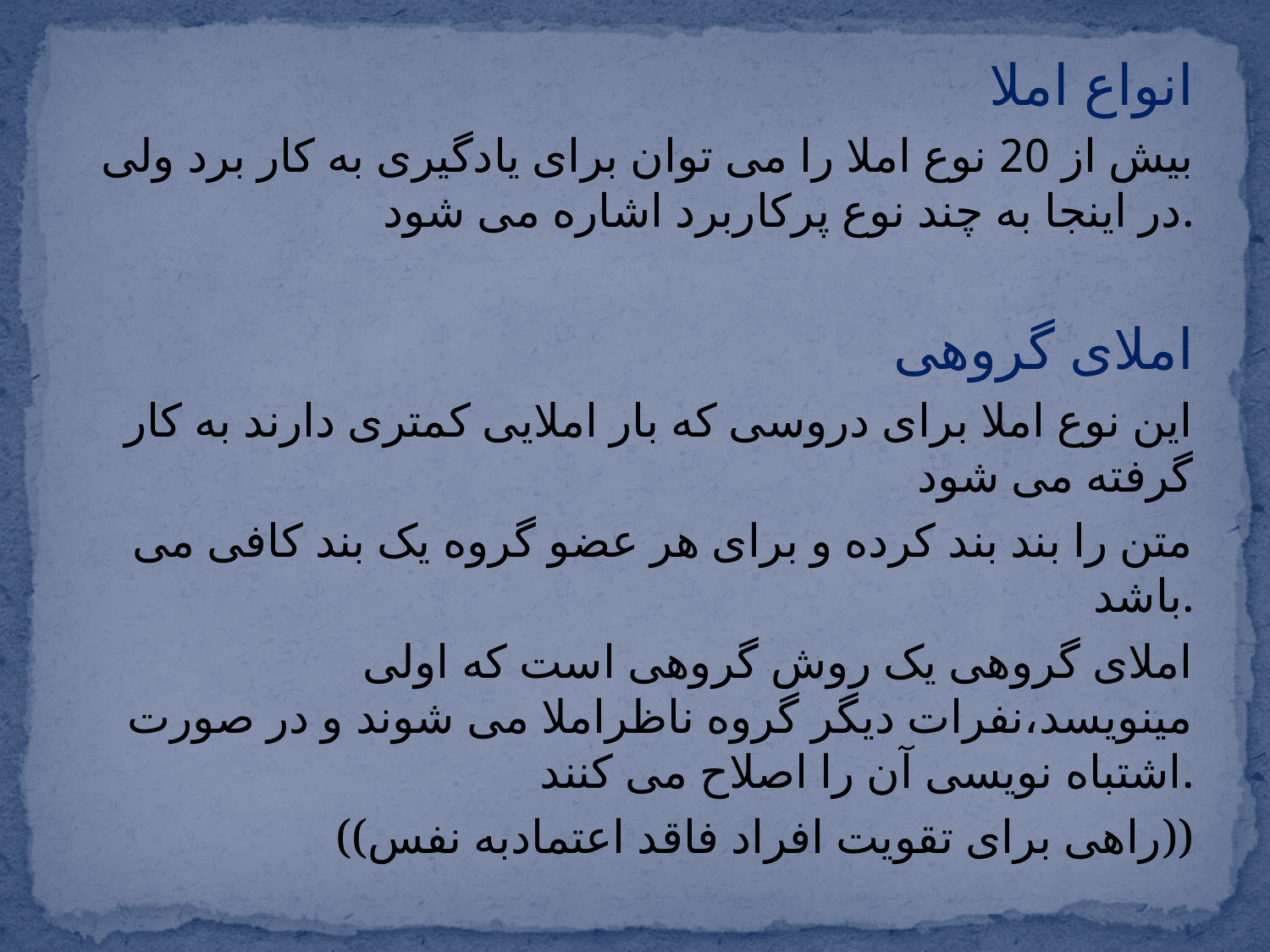

انواع املا
بیش از 20 نوع املا را می توان برای یادگیری به کار برد ولی در اینجا به چند نوع پرکاربرد اشاره می شود.

املای گروهی
این نوع املا برای دروسی که بار املایی کمتری دارند به کار گرفته می شود
متن را بند بند کرده و برای هر عضو گروه یک بند کافی می باشد.
املای گروهی یک روش گروهی است که اولی مینویسد،نفرات دیگر گروه ناظراملا می شوند و در صورت اشتباه نویسی آن را اصلاح می کنند.
((راهی برای تقویت افراد فاقد اعتمادبه نفس))